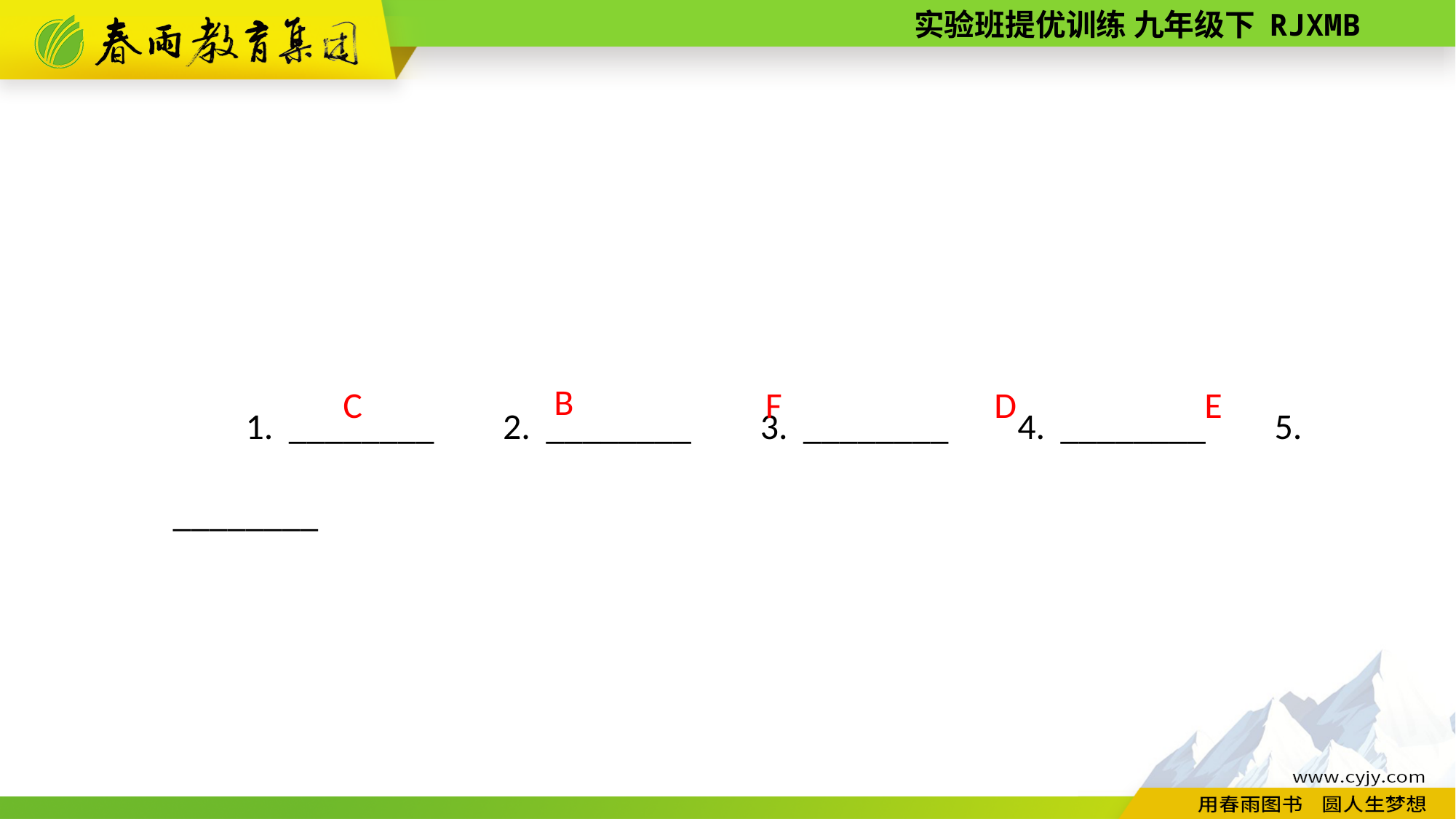

1. ________　2. ________　3. ________　4. ________　5. ________
B
D
E
C
F